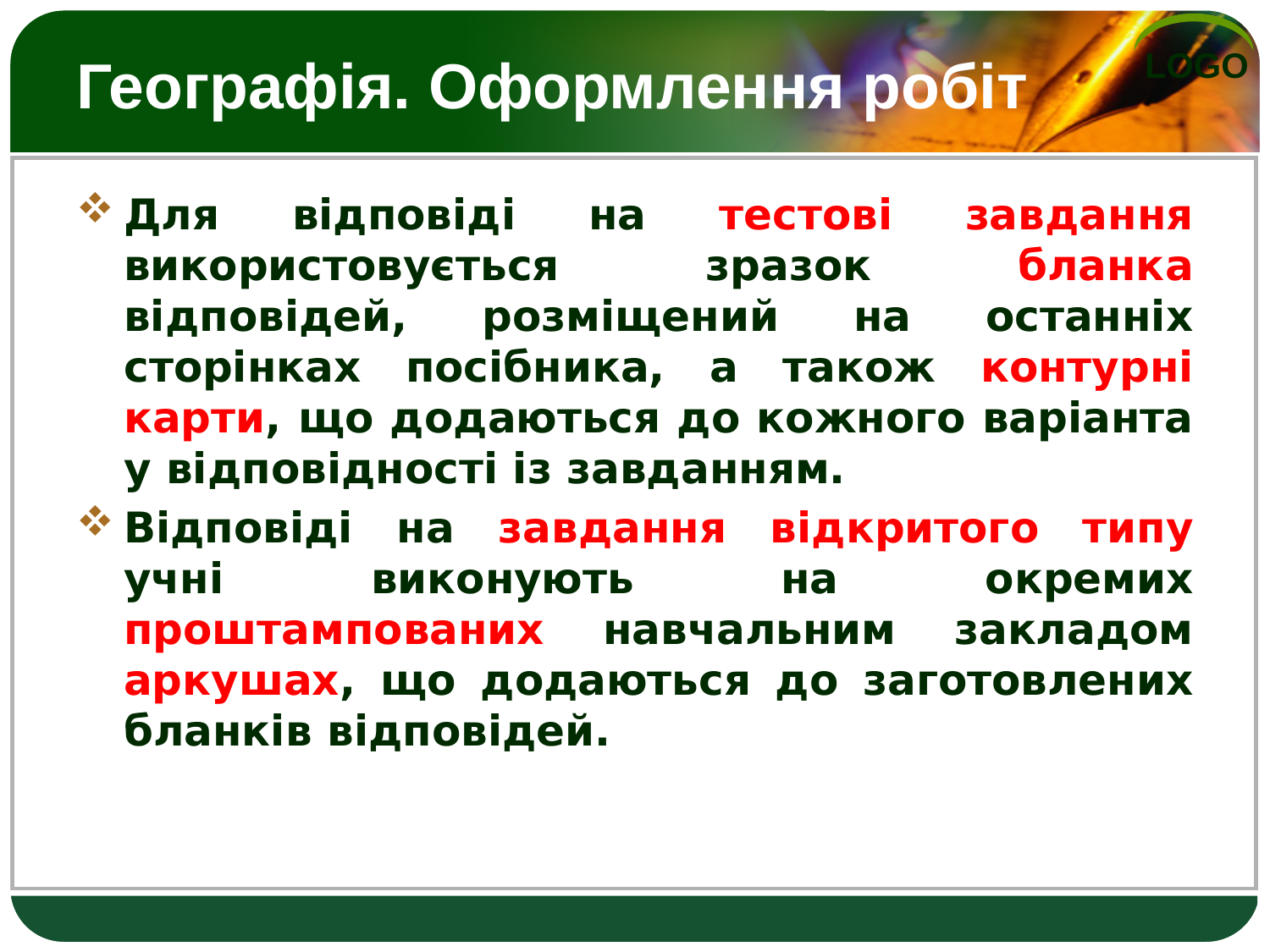

# Географія. Оформлення робіт
Для відповіді на тестові завдання використовується зразок бланка відповідей, розміщений на останніх сторінках посібника, а також контурні карти, що додаються до кожного варіанта у відповідності із завданням.
Відповіді на завдання відкритого типу учні виконують на окремих проштампованих навчальним закладом аркушах, що додаються до заготовлених бланків відповідей.